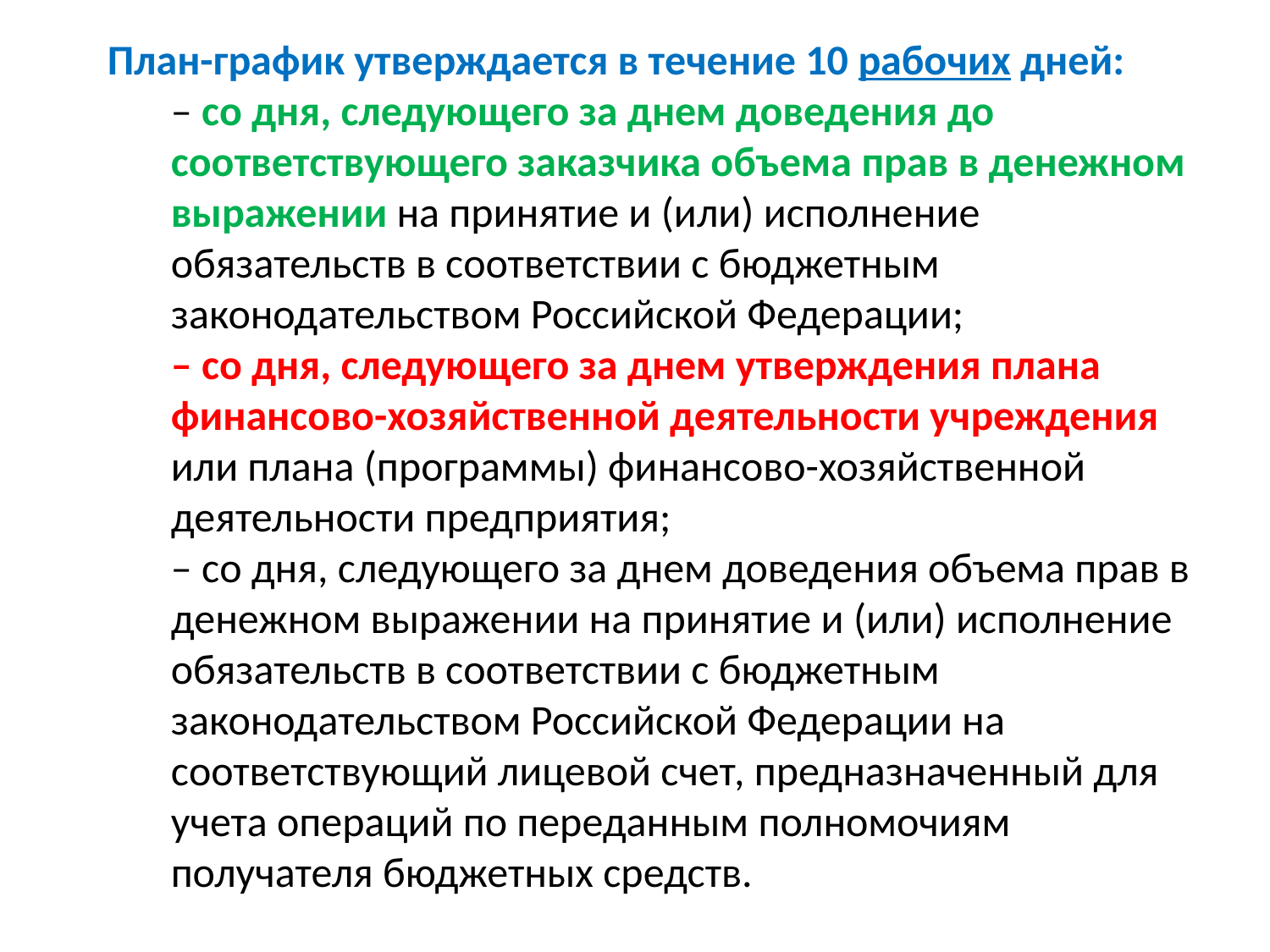

План-график утверждается в течение 10 рабочих дней:
– со дня, следующего за днем доведения до соответствующего заказчика объема прав в денежном выражении на принятие и (или) исполнение обязательств в соответствии с бюджетным законодательством Российской Федерации;
– со дня, следующего за днем утверждения плана финансово-хозяйственной деятельности учреждения или плана (программы) финансово-хозяйственной деятельности предприятия;
– со дня, следующего за днем доведения объема прав в денежном выражении на принятие и (или) исполнение обязательств в соответствии с бюджетным законодательством Российской Федерации на соответствующий лицевой счет, предназначенный для учета операций по переданным полномочиям получателя бюджетных средств.